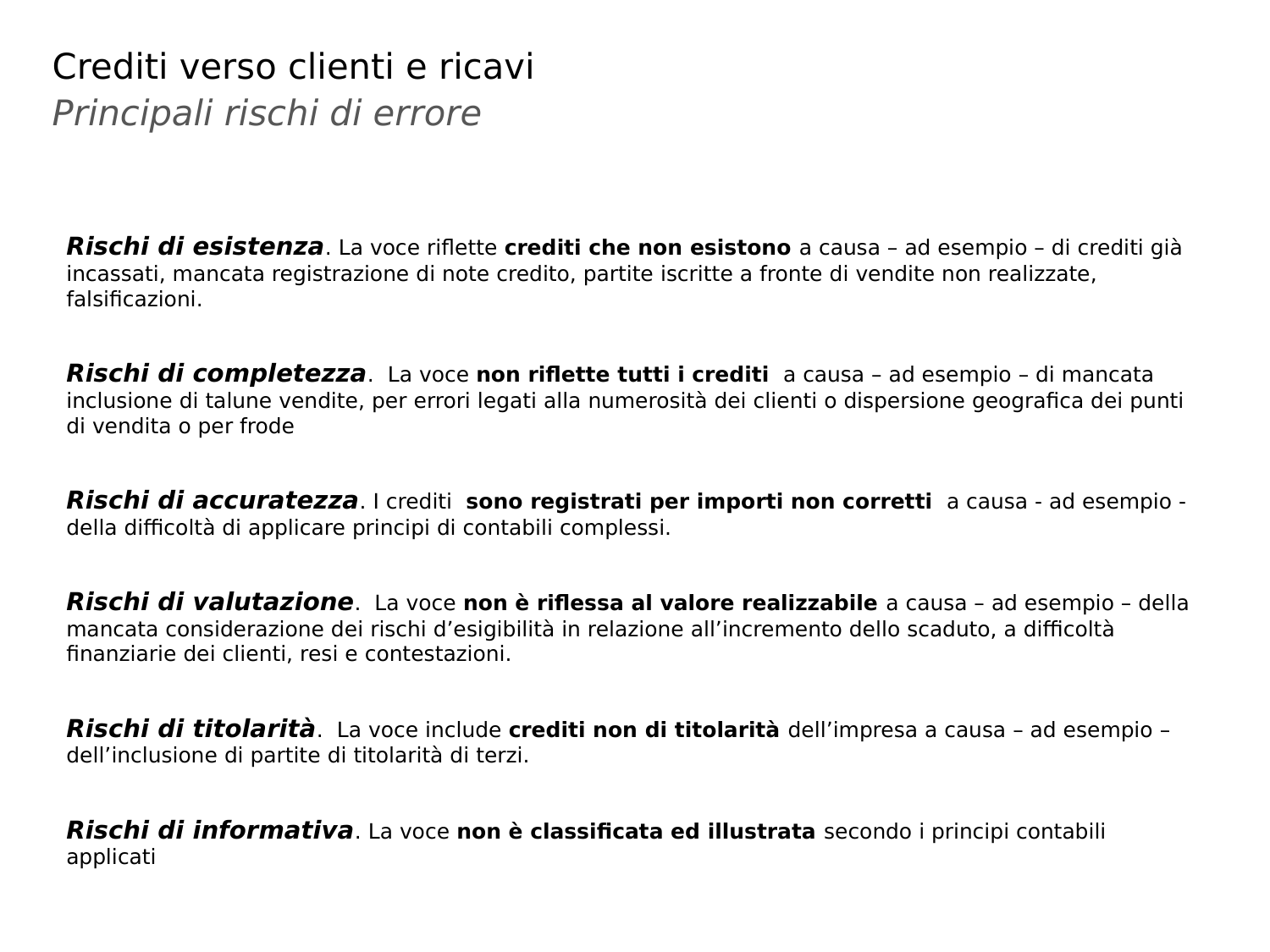

# Crediti verso clienti e ricavi
Principali rischi di errore

Rischi di esistenza. La voce riflette crediti che non esistono a causa – ad esempio – di crediti già incassati, mancata registrazione di note credito, partite iscritte a fronte di vendite non realizzate, falsificazioni.

Rischi di completezza.  La voce non riflette tutti i crediti  a causa – ad esempio – di mancata inclusione di talune vendite, per errori legati alla numerosità dei clienti o dispersione geografica dei punti di vendita o per frode

Rischi di accuratezza. I crediti  sono registrati per importi non corretti  a causa - ad esempio -  della difficoltà di applicare principi di contabili complessi.

Rischi di valutazione.  La voce non è riflessa al valore realizzabile a causa – ad esempio – della mancata considerazione dei rischi d’esigibilità in relazione all’incremento dello scaduto, a difficoltà finanziarie dei clienti, resi e contestazioni.

Rischi di titolarità.  La voce include crediti non di titolarità dell’impresa a causa – ad esempio – dell’inclusione di partite di titolarità di terzi.

Rischi di informativa. La voce non è classificata ed illustrata secondo i principi contabili applicati